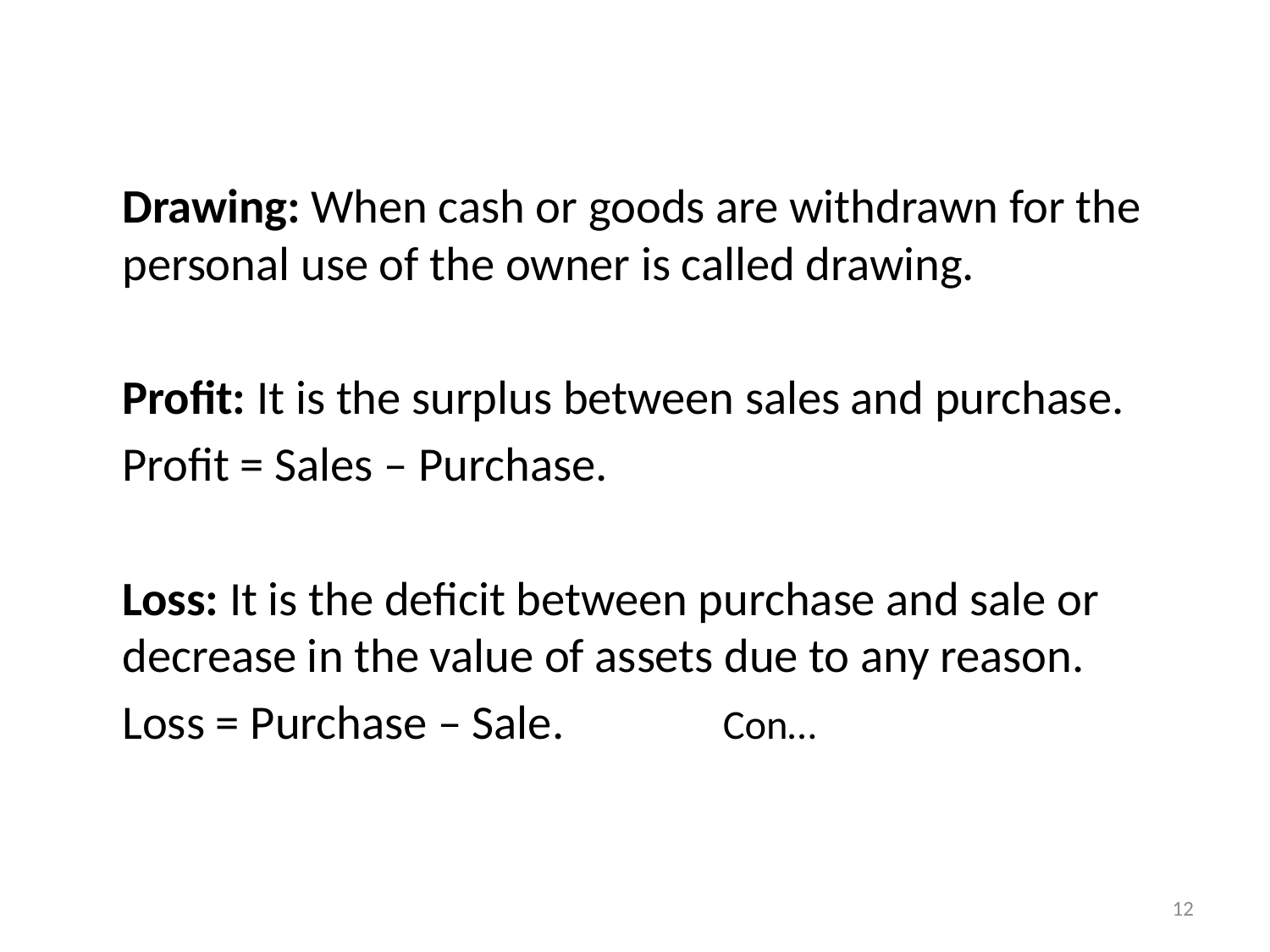

Drawing: When cash or goods are withdrawn for the personal use of the owner is called drawing.

	Profit: It is the surplus between sales and purchase.
		Profit = Sales – Purchase.

	Loss: It is the deficit between purchase and sale or decrease in the value of assets due to any reason.
		Loss = Purchase – Sale. 											          Con…

12